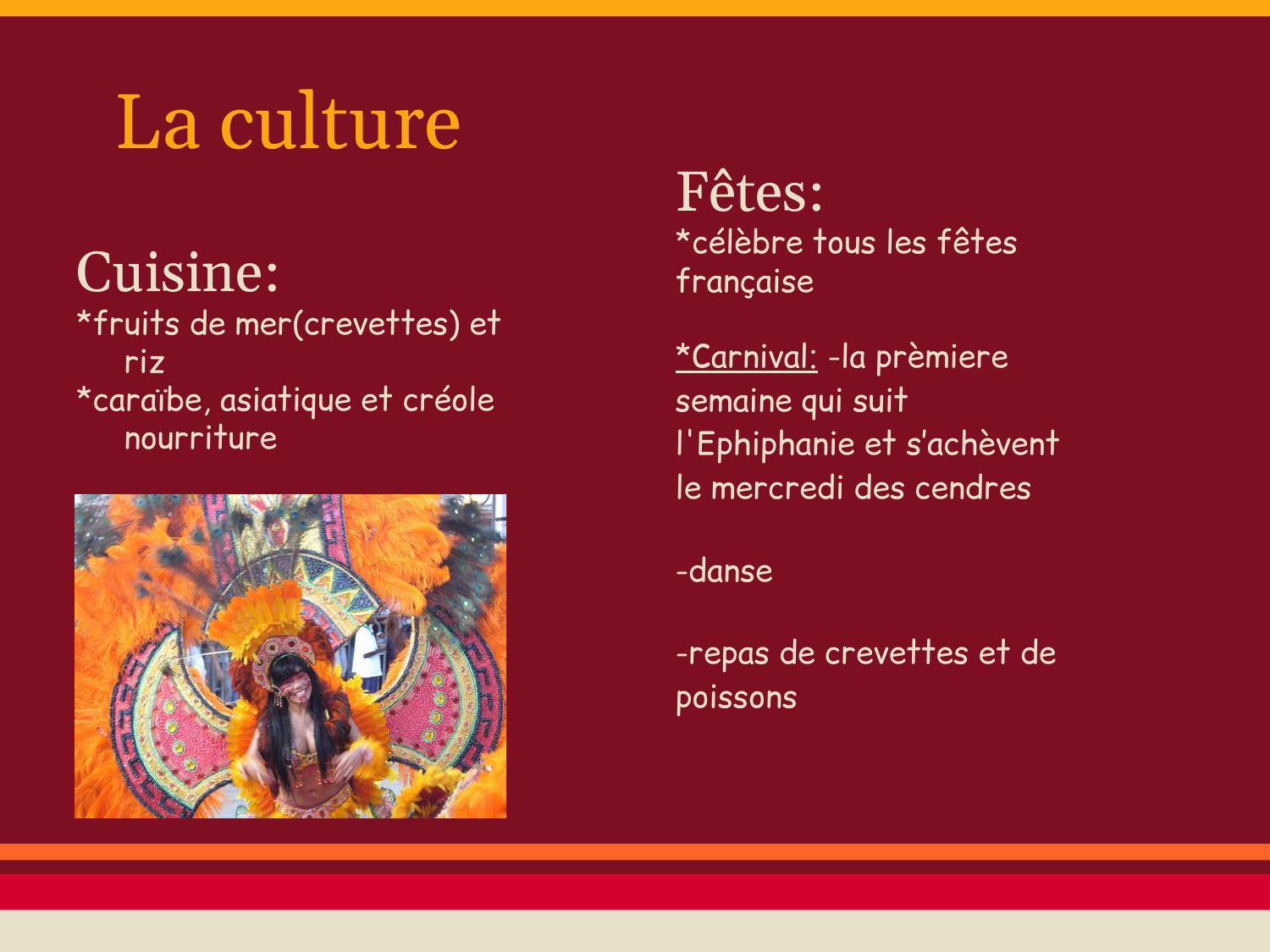

# La culture
Fêtes:
*célèbre tous les fêtes française
*Carnival: -la prèmiere semaine qui suit l'Ephiphanie et s’achèvent le mercredi des cendres
-danse
-repas de crevettes et de poissons

Cuisine:
*fruits de mer(crevettes) et riz
*caraïbe, asiatique et créole nourriture